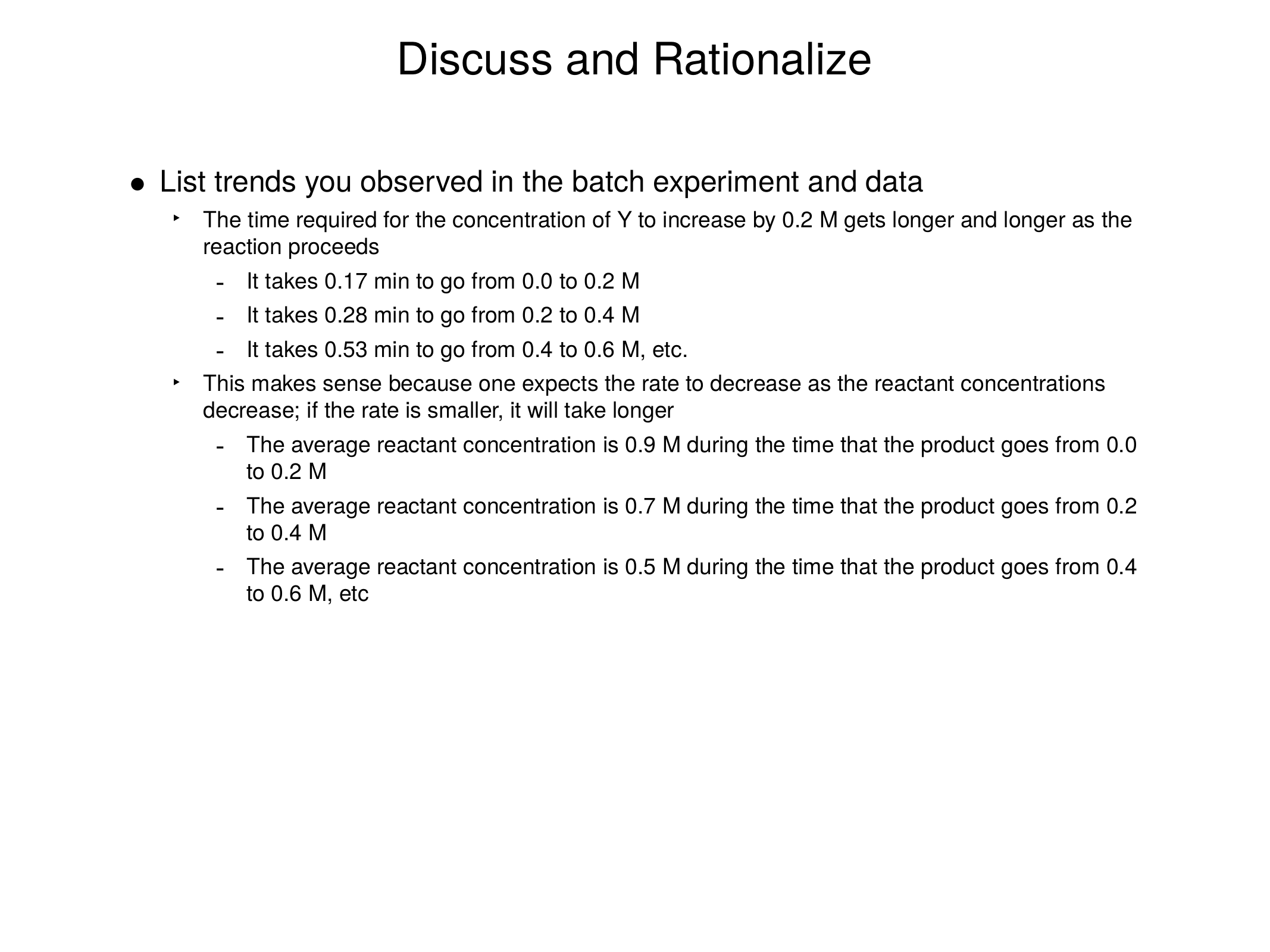

# Discuss and Rationalize
List trends you observed in the batch experiment and data
The time required for the concentration of Y to increase by 0.2 M gets longer and longer as the reaction proceeds
It takes 0.17 min to go from 0.0 to 0.2 M
It takes 0.28 min to go from 0.2 to 0.4 M
It takes 0.53 min to go from 0.4 to 0.6 M, etc.
This makes sense because one expects the rate to decrease as the reactant concentrations decrease; if the rate is smaller, it will take longer
The average reactant concentration is 0.9 M during the time that the product goes from 0.0 to 0.2 M
The average reactant concentration is 0.7 M during the time that the product goes from 0.2 to 0.4 M
The average reactant concentration is 0.5 M during the time that the product goes from 0.4 to 0.6 M, etc